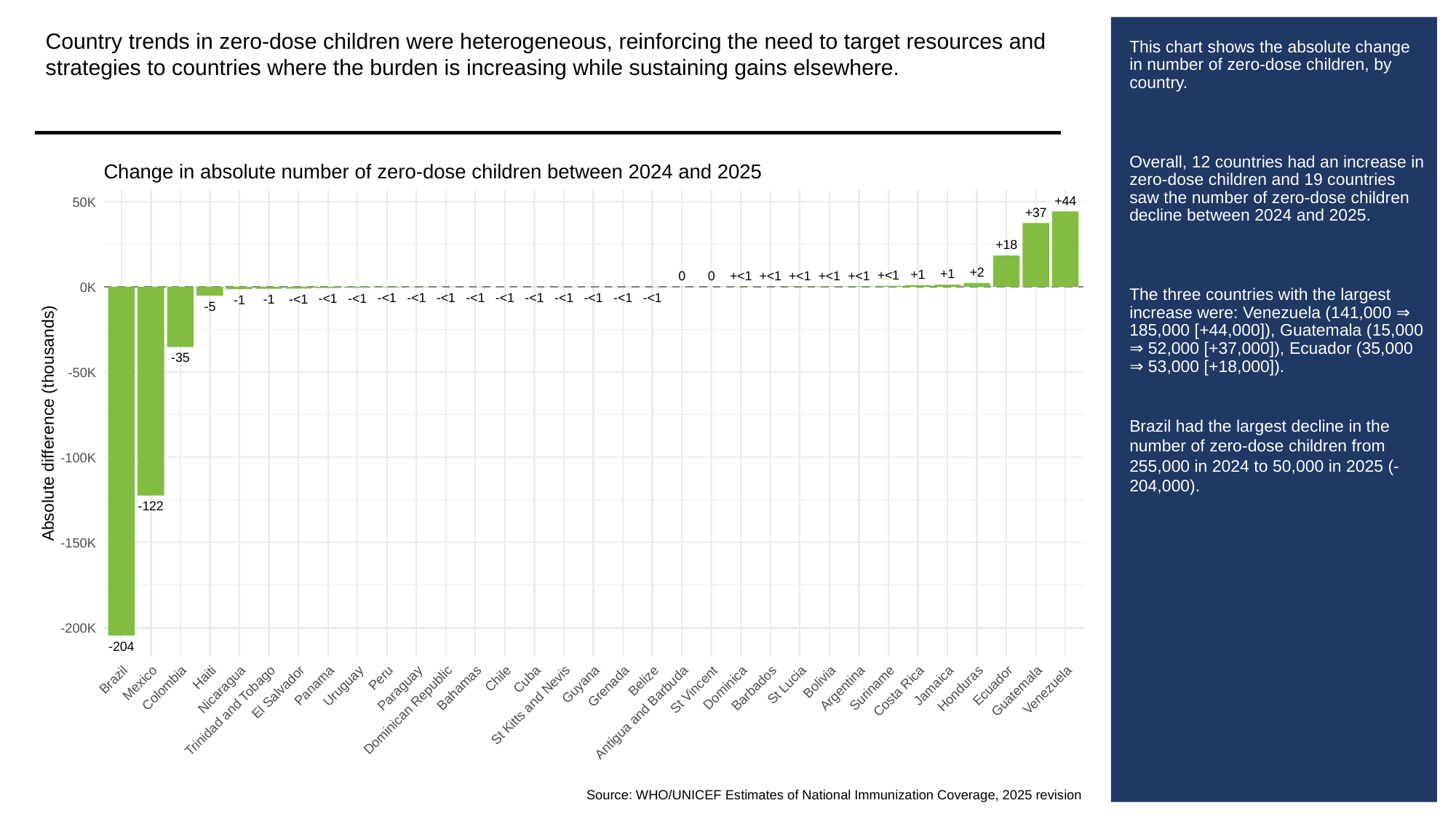

Country trends in zero-dose children were heterogeneous, reinforcing the need to target resources and strategies to countries where the burden is increasing while sustaining gains elsewhere.
# This chart shows the absolute change in number of zero-dose children, by country.

Overall, 12 countries had an increase in zero-dose children and 19 countries saw the number of zero-dose children decline between 2024 and 2025.

The three countries with the largest increase were: Venezuela (141,000 ⇒ 185,000 [+44,000]), Guatemala (15,000 ⇒ 52,000 [+37,000]), Ecuador (35,000 ⇒ 53,000 [+18,000]).

Brazil had the largest decline in the number of zero-dose children from 255,000 in 2024 to 50,000 in 2025 (-204,000).

Change in absolute number of zero-dose children between 2024 and 2025

+44
50K

+37

+18

+2
+1
+1
+<1
+<1
+<1
+<1
+<1
+<1
0
0
0K

-<1
-<1
-<1
-<1
-<1
-<1
-<1
-<1
-<1
-<1
-<1
-<1
-<1
-1
-1
-5

-35
-50K

Absolute difference (thousands)
-100K

-122
-150K

-200K

-204
Haiti
Peru
Chile
Cuba
Brazil
Belize
Bolivia
Mexico
Guyana
St Lucia
Jamaica
Panama
Ecuador
Uruguay
Grenada
Dominica
Colombia
Bahamas
Suriname
Paraguay
Barbados
Argentina
Honduras
St Vincent
Nicaragua
Venezuela
Costa Rica
Guatemala
El Salvador
St Kitts and Nevis
Dominican Republic
Trinidad and Tobago
Antigua and Barbuda
Source: WHO/UNICEF Estimates of National Immunization Coverage, 2025 revision